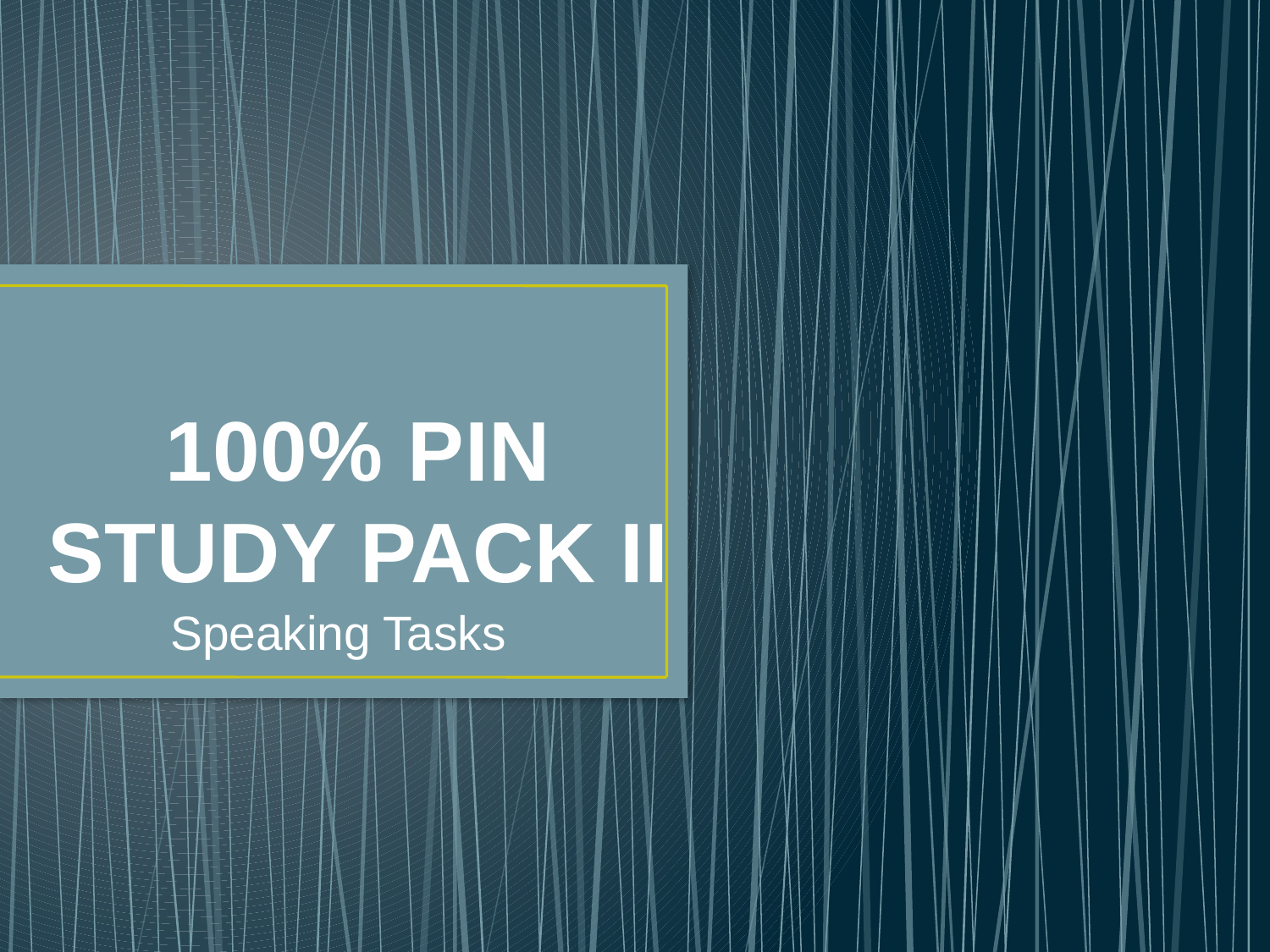

# 100% PIN STUDY PACK II
Speaking Tasks